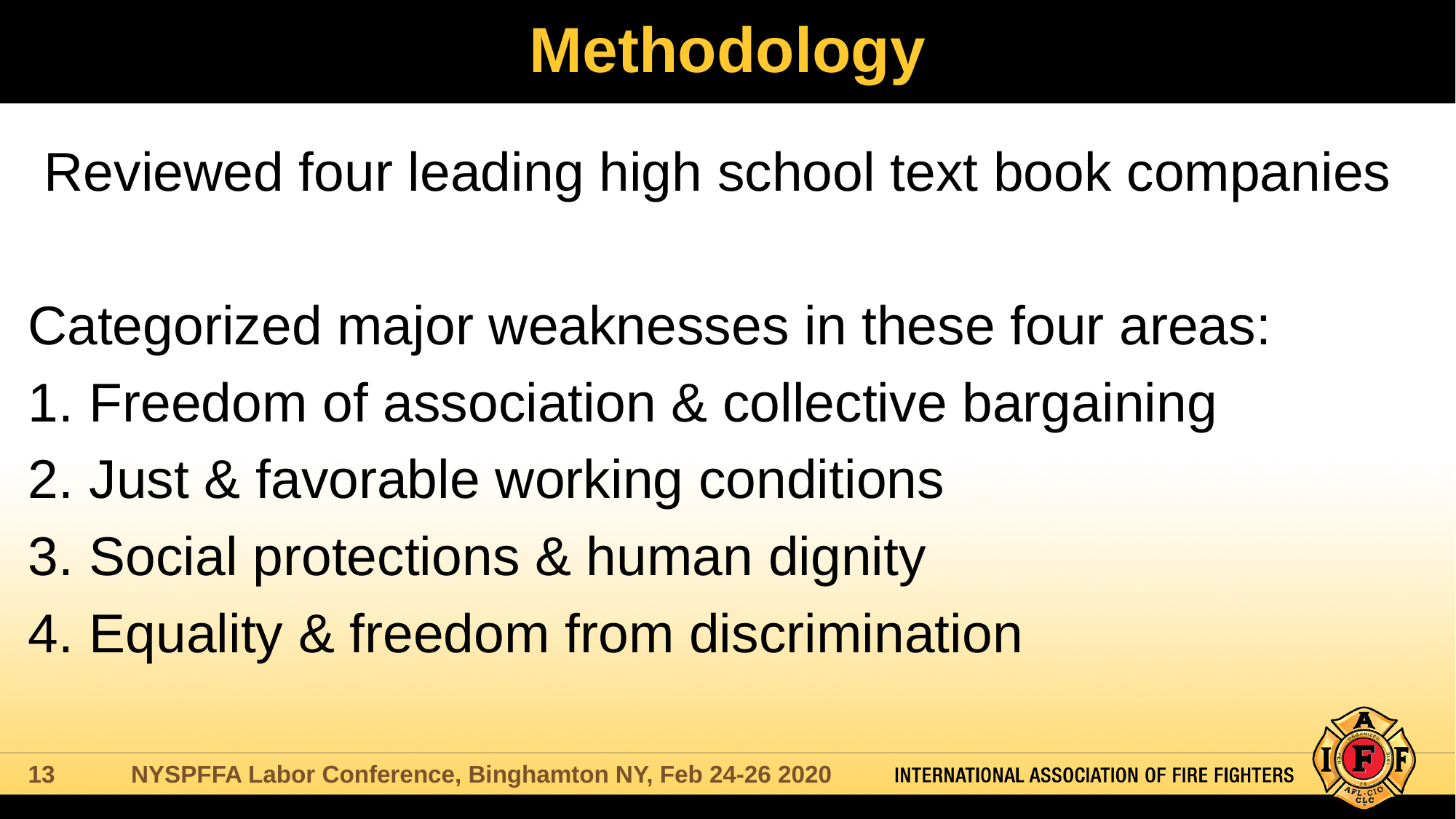

# Methodology
Reviewed four leading high school text book companies

Categorized major weaknesses in these four areas:
Freedom of association & collective bargaining
Just & favorable working conditions
Social protections & human dignity
Equality & freedom from discrimination
NYSPFFA Labor Conference, Binghamton NY, Feb 24-26 2020